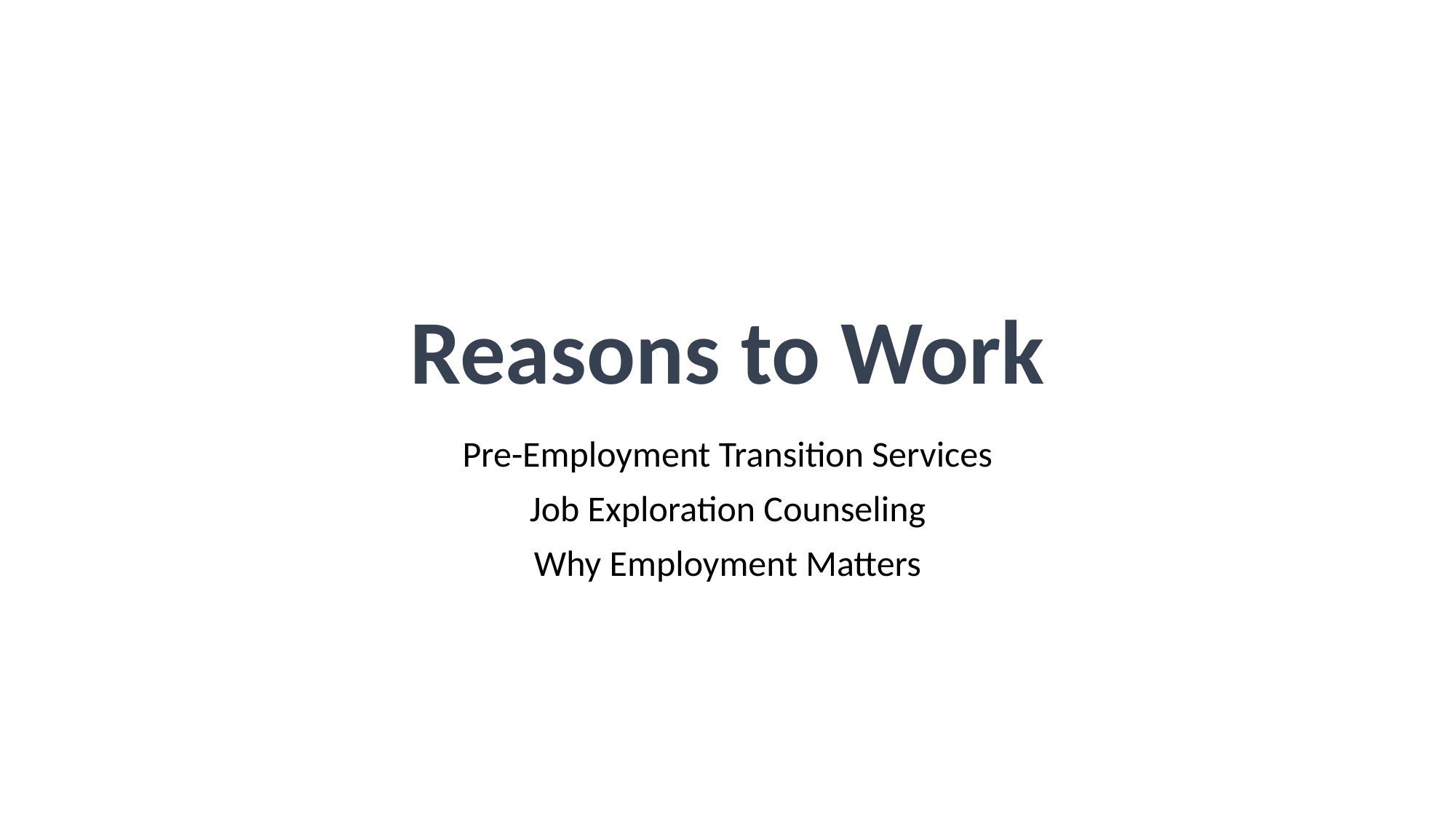

# Reasons to Work
Pre-Employment Transition Services
Job Exploration Counseling
Why Employment Matters